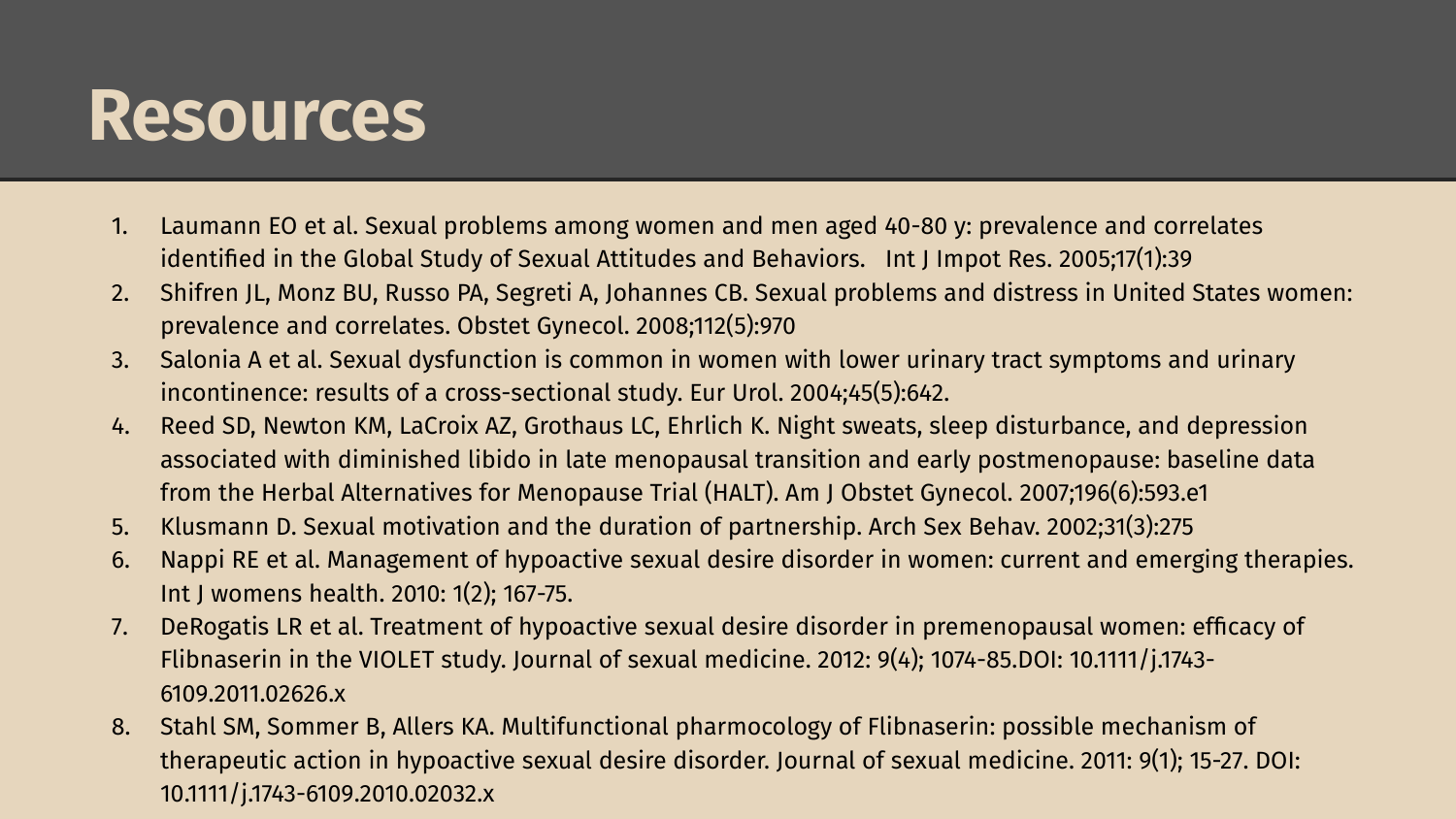

# Resources
Laumann EO et al. Sexual problems among women and men aged 40-80 y: prevalence and correlates identified in the Global Study of Sexual Attitudes and Behaviors.   Int J Impot Res. 2005;17(1):39
Shifren JL, Monz BU, Russo PA, Segreti A, Johannes CB. Sexual problems and distress in United States women: prevalence and correlates. Obstet Gynecol. 2008;112(5):970
Salonia A et al. Sexual dysfunction is common in women with lower urinary tract symptoms and urinary incontinence: results of a cross-sectional study. Eur Urol. 2004;45(5):642.
Reed SD, Newton KM, LaCroix AZ, Grothaus LC, Ehrlich K. Night sweats, sleep disturbance, and depression associated with diminished libido in late menopausal transition and early postmenopause: baseline data from the Herbal Alternatives for Menopause Trial (HALT). Am J Obstet Gynecol. 2007;196(6):593.e1
Klusmann D. Sexual motivation and the duration of partnership. Arch Sex Behav. 2002;31(3):275
Nappi RE et al. Management of hypoactive sexual desire disorder in women: current and emerging therapies. Int J womens health. 2010: 1(2); 167-75.
DeRogatis LR et al. Treatment of hypoactive sexual desire disorder in premenopausal women: efficacy of Flibnaserin in the VIOLET study. Journal of sexual medicine. 2012: 9(4); 1074-85.DOI: 10.1111/j.1743-6109.2011.02626.x
Stahl SM, Sommer B, Allers KA. Multifunctional pharmocology of Flibnaserin: possible mechanism of therapeutic action in hypoactive sexual desire disorder. Journal of sexual medicine. 2011: 9(1); 15-27. DOI: 10.1111/j.1743-6109.2010.02032.x